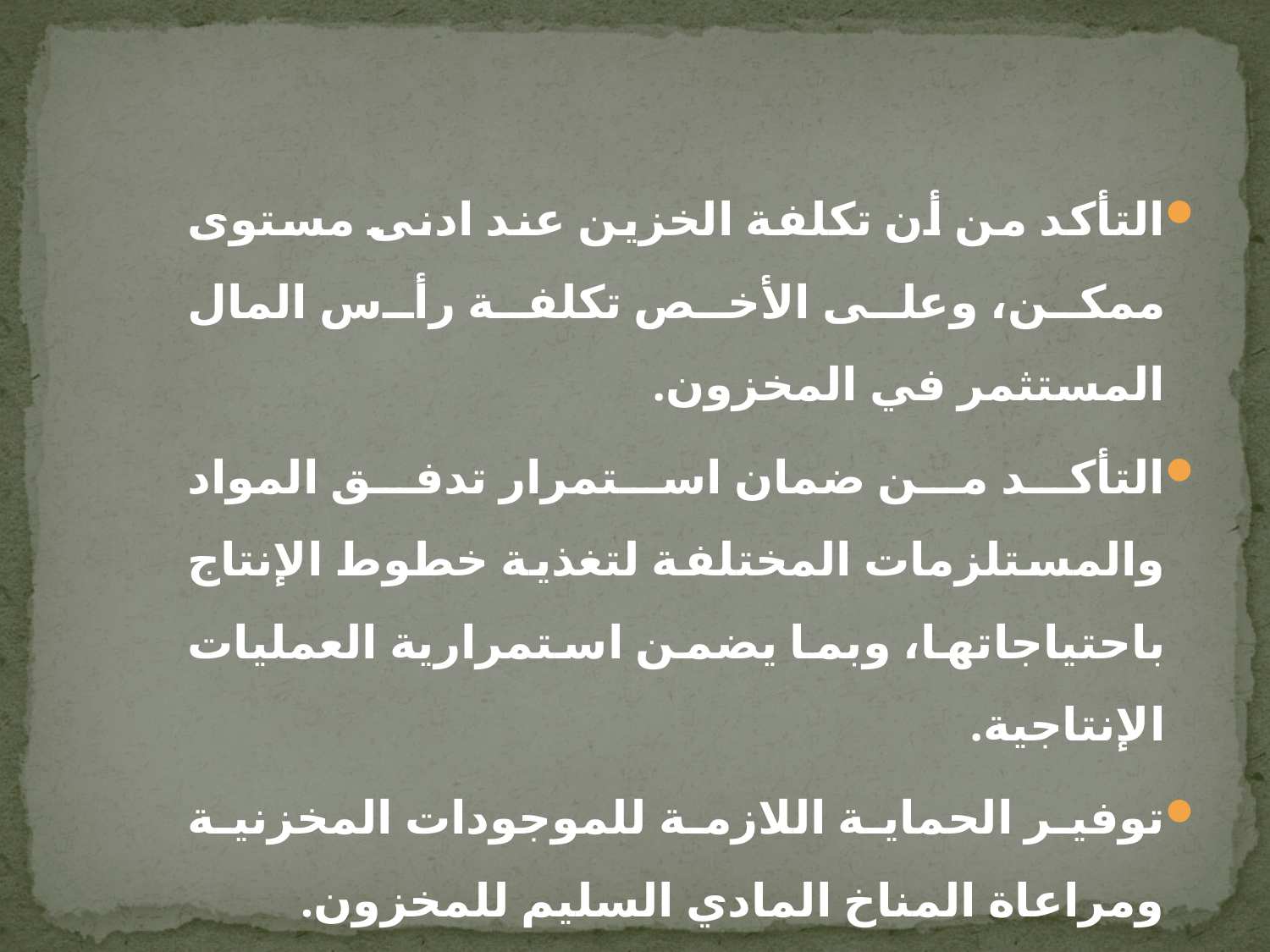

#
التأكد من أن تكلفة الخزين عند ادنى مستوى ممكن، وعلى الأخص تكلفة رأس المال المستثمر في المخزون.
التأكد من ضمان استمرار تدفق المواد والمستلزمات المختلفة لتغذية خطوط الإنتاج باحتياجاتها، وبما يضمن استمرارية العمليات الإنتاجية.
توفير الحماية اللازمة للموجودات المخزنية ومراعاة المناخ المادي السليم للمخزون.